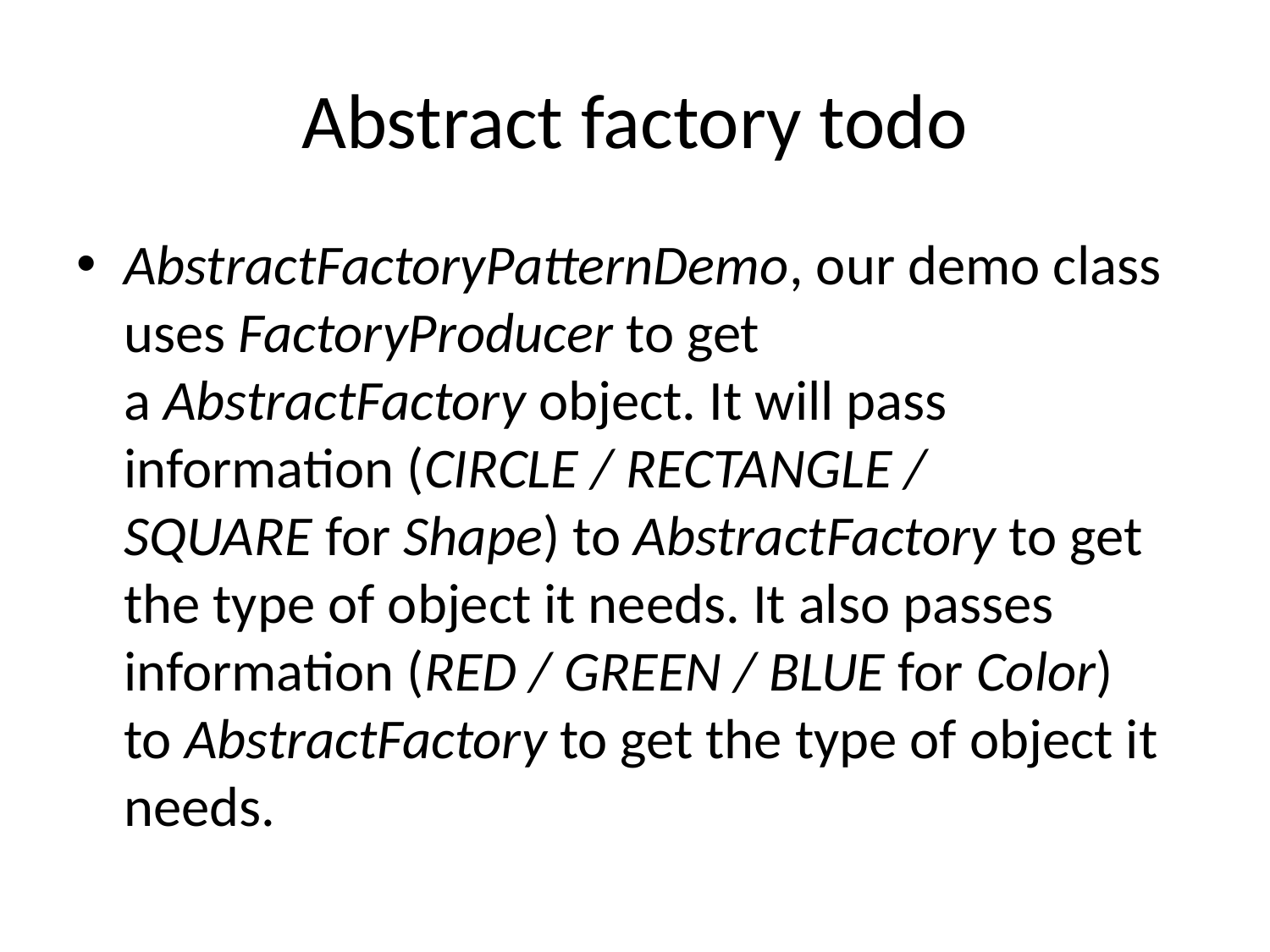

# Abstract factory todo
AbstractFactoryPatternDemo, our demo class uses FactoryProducer to get a AbstractFactory object. It will pass information (CIRCLE / RECTANGLE / SQUARE for Shape) to AbstractFactory to get the type of object it needs. It also passes information (RED / GREEN / BLUE for Color) to AbstractFactory to get the type of object it needs.